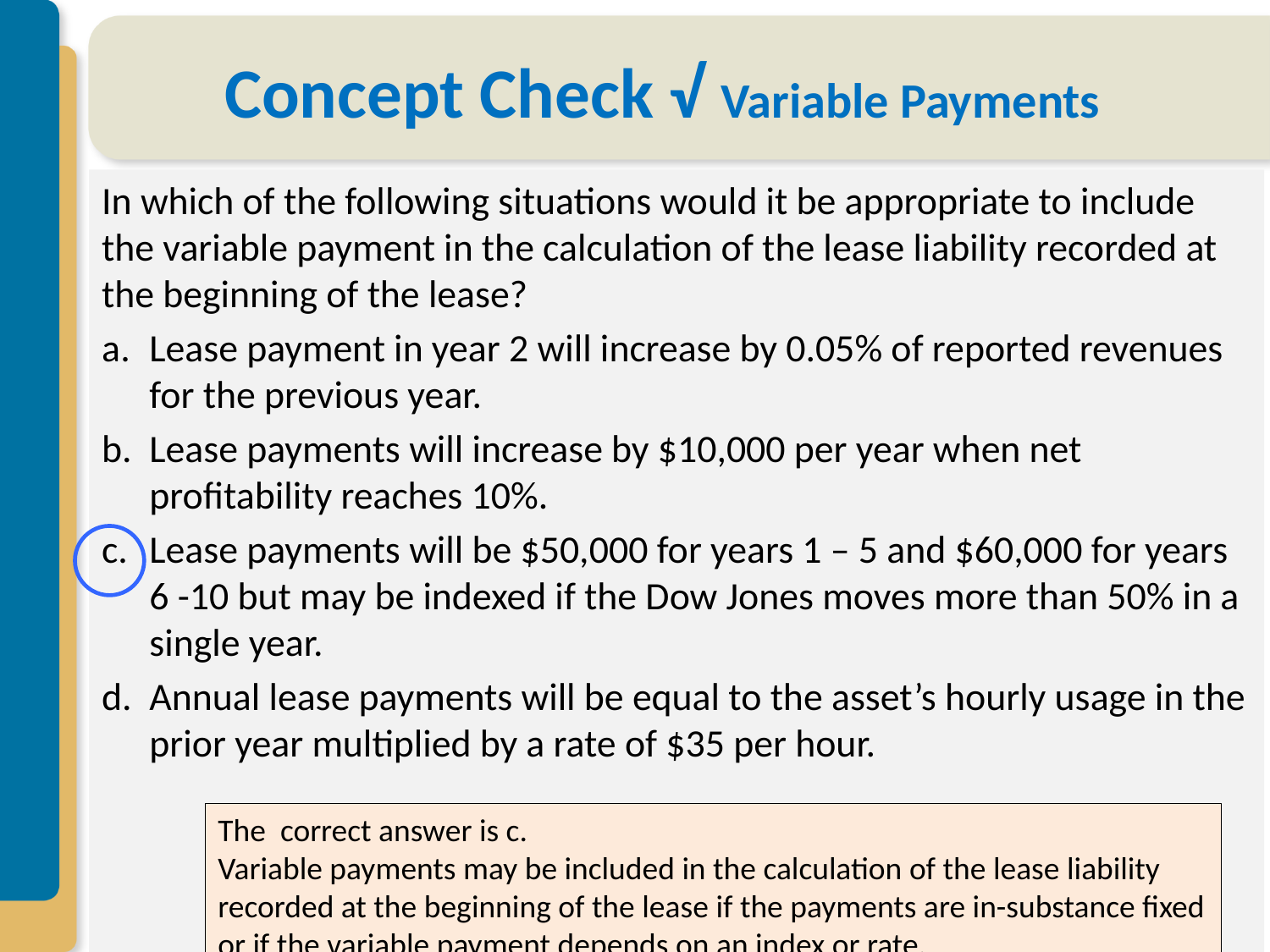

# Concept Check √ Variable Payments
In which of the following situations would it be appropriate to include the variable payment in the calculation of the lease liability recorded at the beginning of the lease?
a.	Lease payment in year 2 will increase by 0.05% of reported revenues for the previous year.
b.	Lease payments will increase by $10,000 per year when net profitability reaches 10%.
c.	Lease payments will be $50,000 for years 1 – 5 and $60,000 for years 6 -10 but may be indexed if the Dow Jones moves more than 50% in a single year.
d.	Annual lease payments will be equal to the asset’s hourly usage in the prior year multiplied by a rate of $35 per hour.

The  correct answer is c.
Variable payments may be included in the calculation of the lease liability recorded at the beginning of the lease if the payments are in-substance fixed or if the variable payment depends on an index or rate.